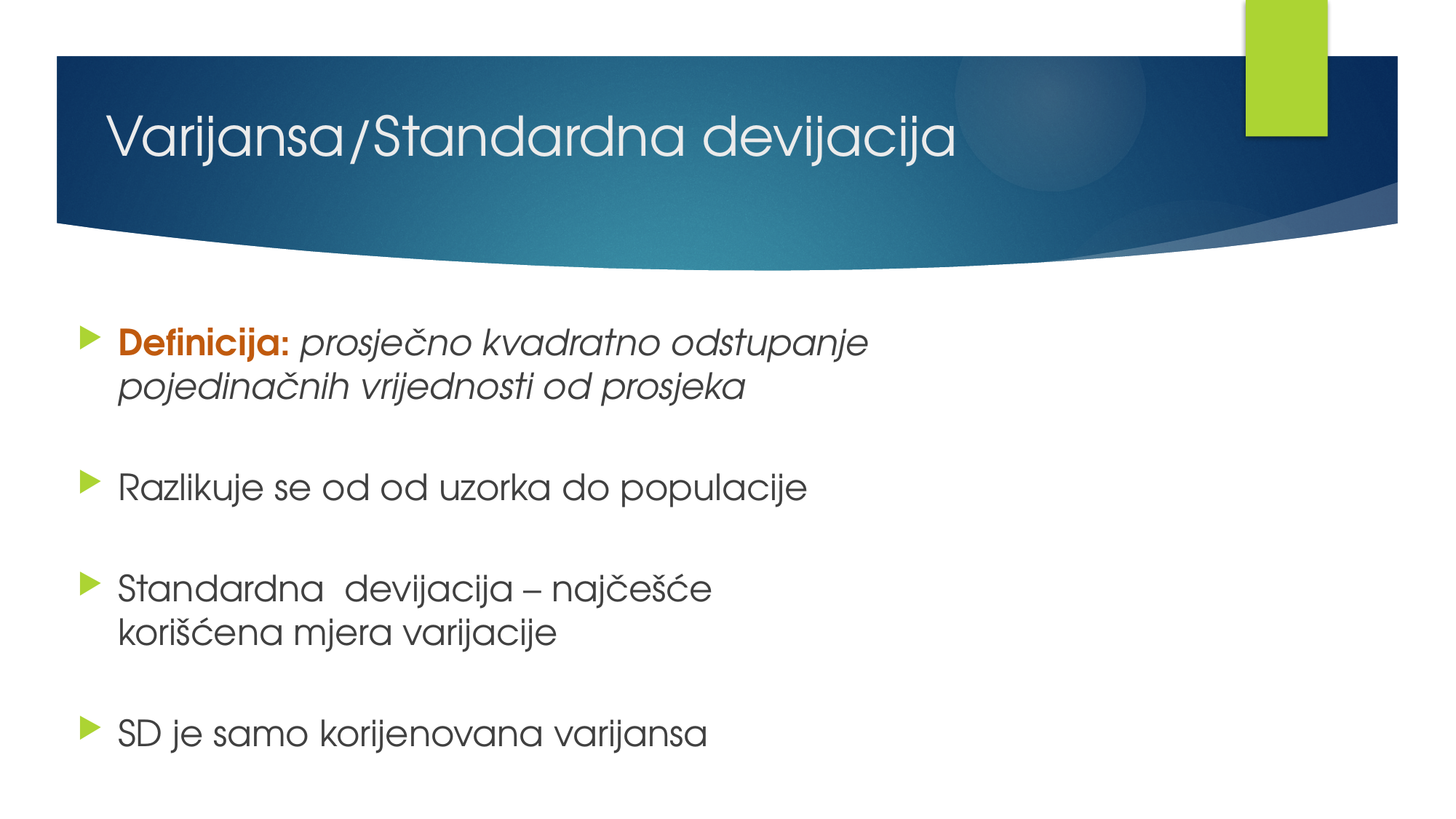

# Varijansa/Standardna devijacija
Definicija: prosječno kvadratno odstupanje pojedinačnih vrijednosti od prosjeka
Razlikuje se od od uzorka do populacije
Standardna  devijacija – najčešće korišćena mjera varijacije
SD je samo korijenovana varijansa